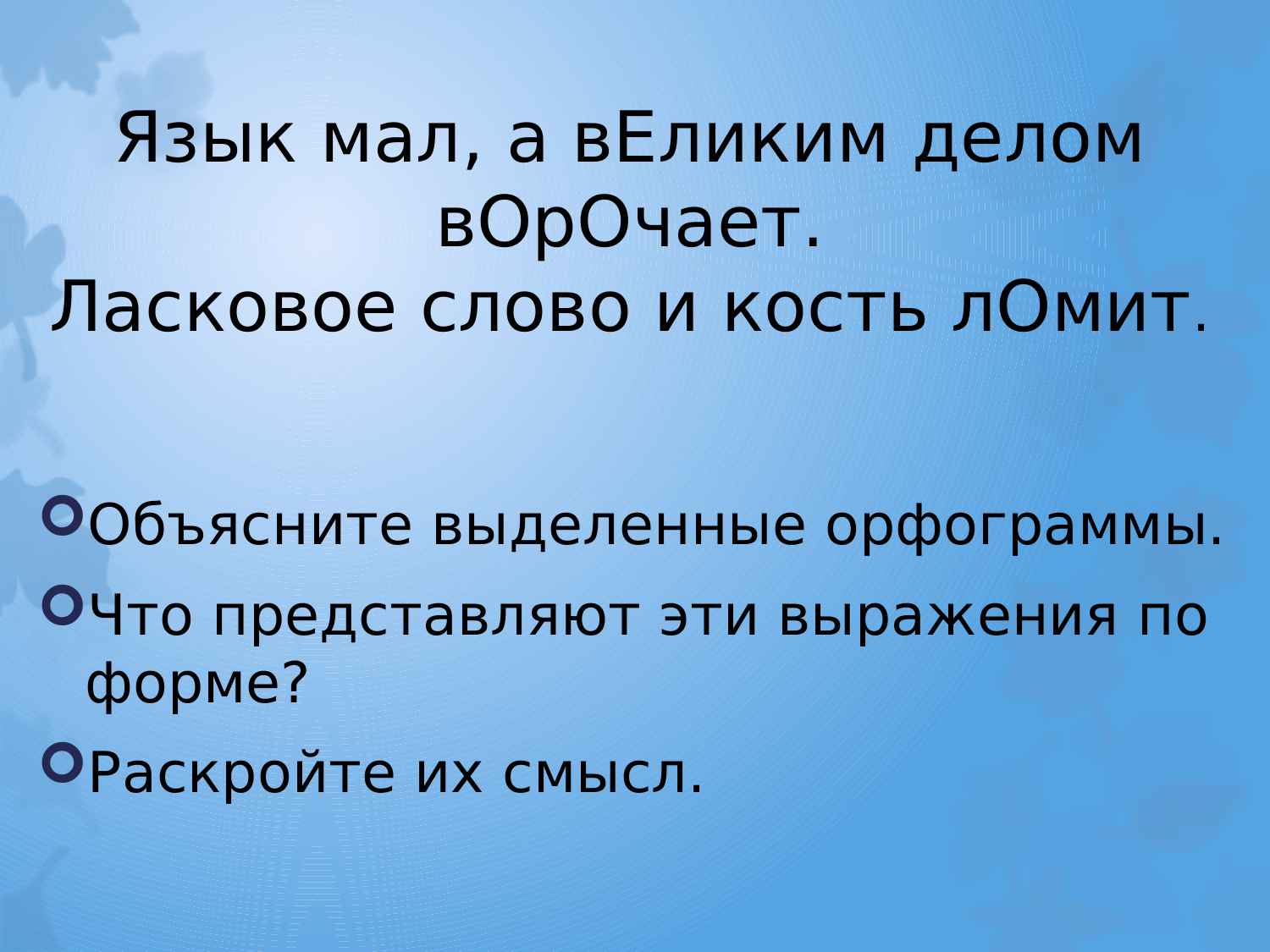

# Язык мал, а вЕликим делом вОрОчает. Ласковое слово и кость лОмит.
Объясните выделенные орфограммы.
Что представляют эти выражения по форме?
Раскройте их смысл.